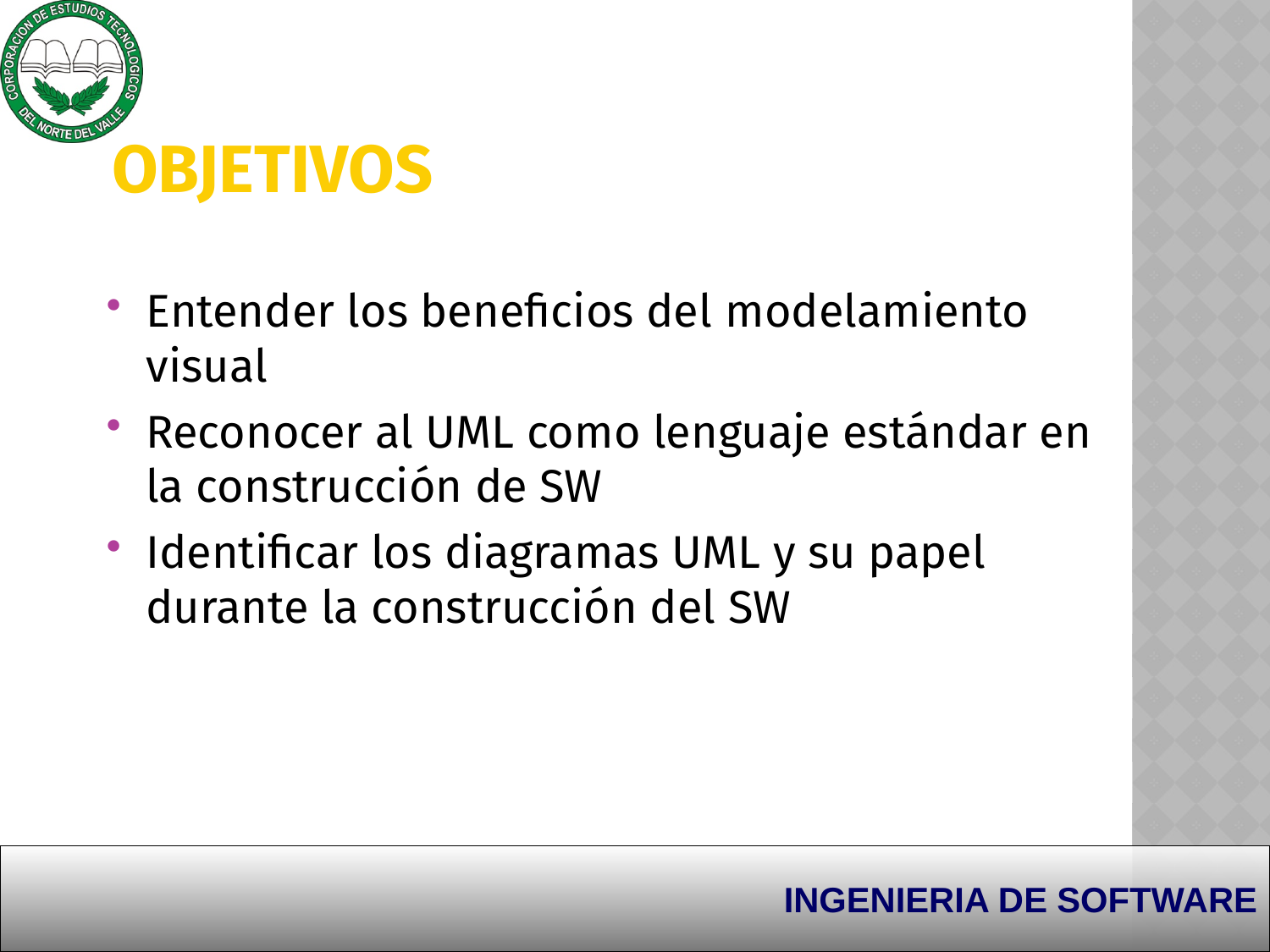

# Objetivos
Entender los beneficios del modelamiento visual
Reconocer al UML como lenguaje estándar en la construcción de SW
Identificar los diagramas UML y su papel durante la construcción del SW